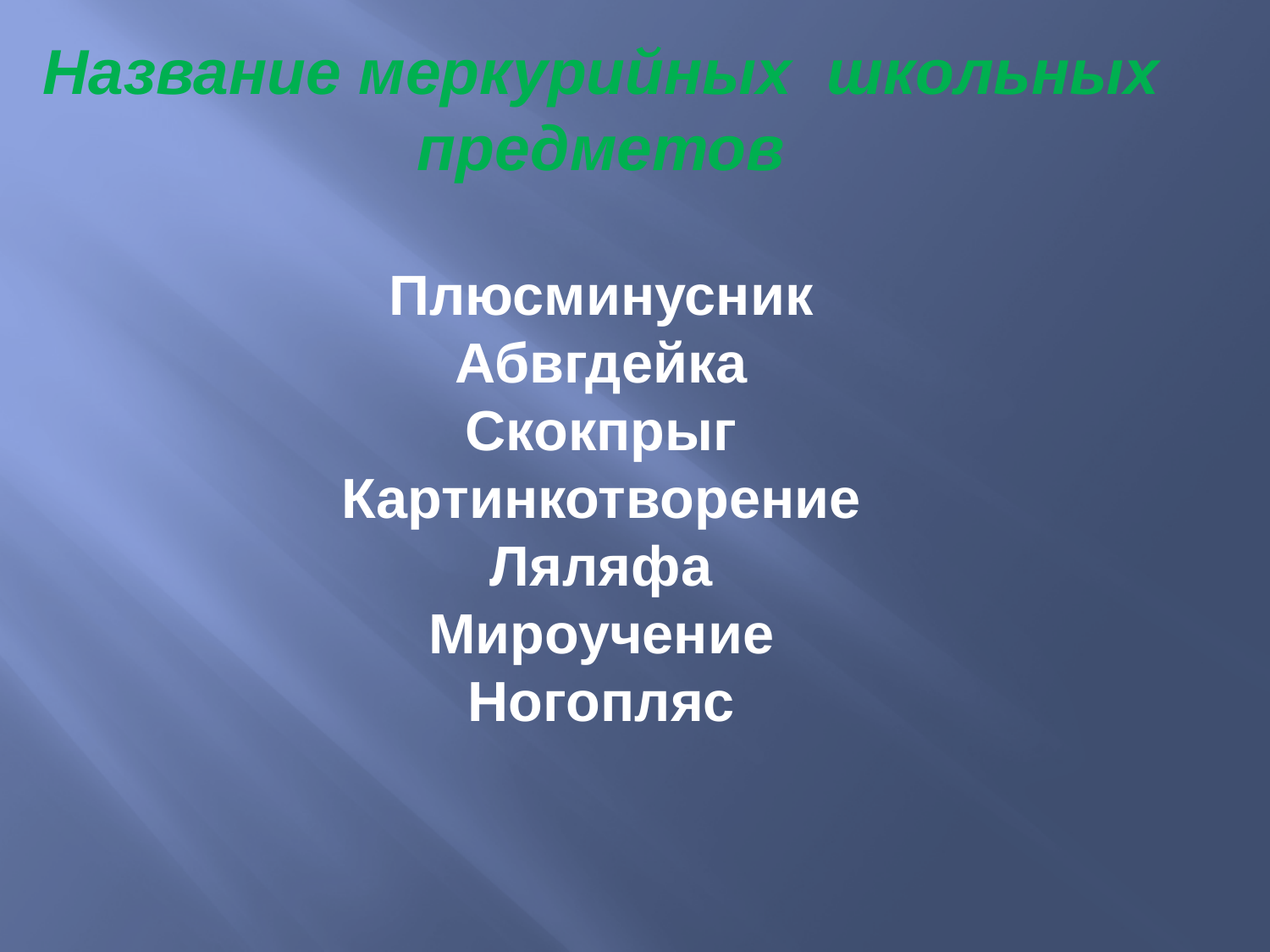

# Название меркурийных  школьных предметов Плюсминусник Абвгдейка Скокпрыг Картинкотворение Ляляфа Мироучение Ногопляс